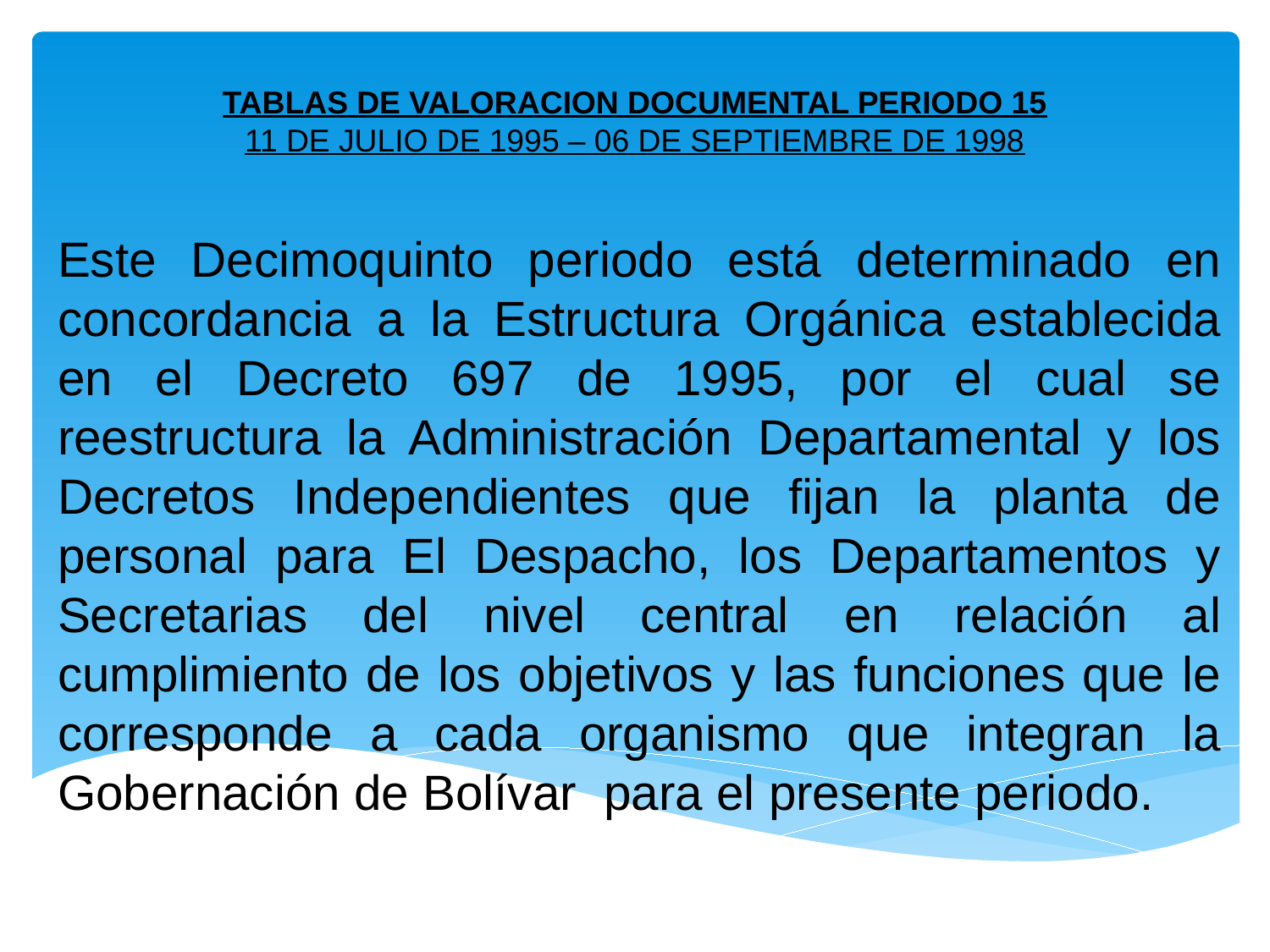

# TABLAS DE VALORACION DOCUMENTAL PERIODO 15 11 DE JULIO DE 1995 – 06 DE SEPTIEMBRE DE 1998

Este Decimoquinto periodo está determinado en concordancia a la Estructura Orgánica establecida en el Decreto 697 de 1995, por el cual se reestructura la Administración Departamental y los Decretos Independientes que fijan la planta de personal para El Despacho, los Departamentos y Secretarias del nivel central en relación al cumplimiento de los objetivos y las funciones que le corresponde a cada organismo que integran la Gobernación de Bolívar  para el presente periodo.